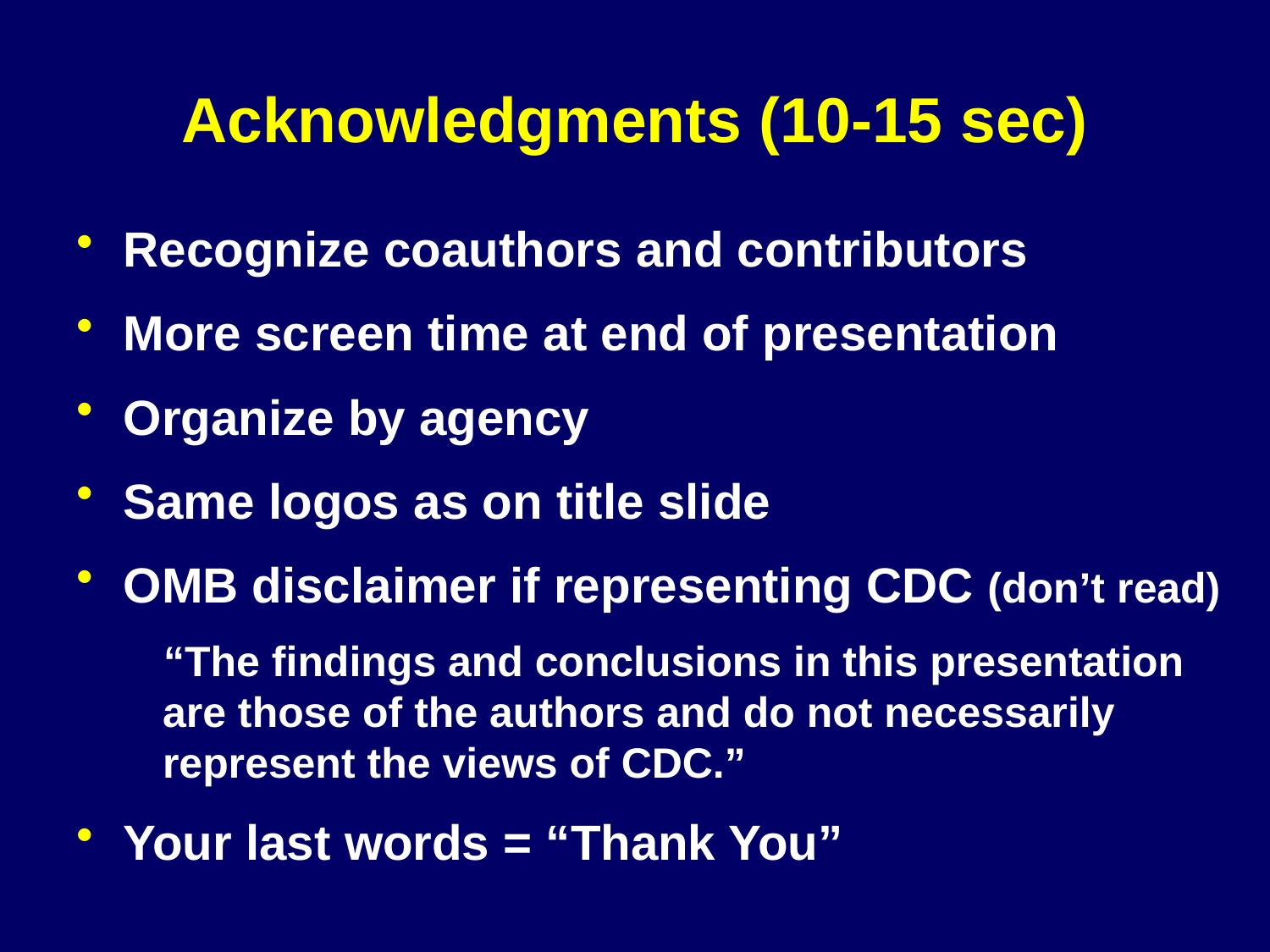

# Acknowledgments (10-15 sec)
Recognize coauthors and contributors
More screen time at end of presentation
Organize by agency
Same logos as on title slide
OMB disclaimer if representing CDC (don’t read)
“The findings and conclusions in this presentation are those of the authors and do not necessarily represent the views of CDC.”
Your last words = “Thank You”